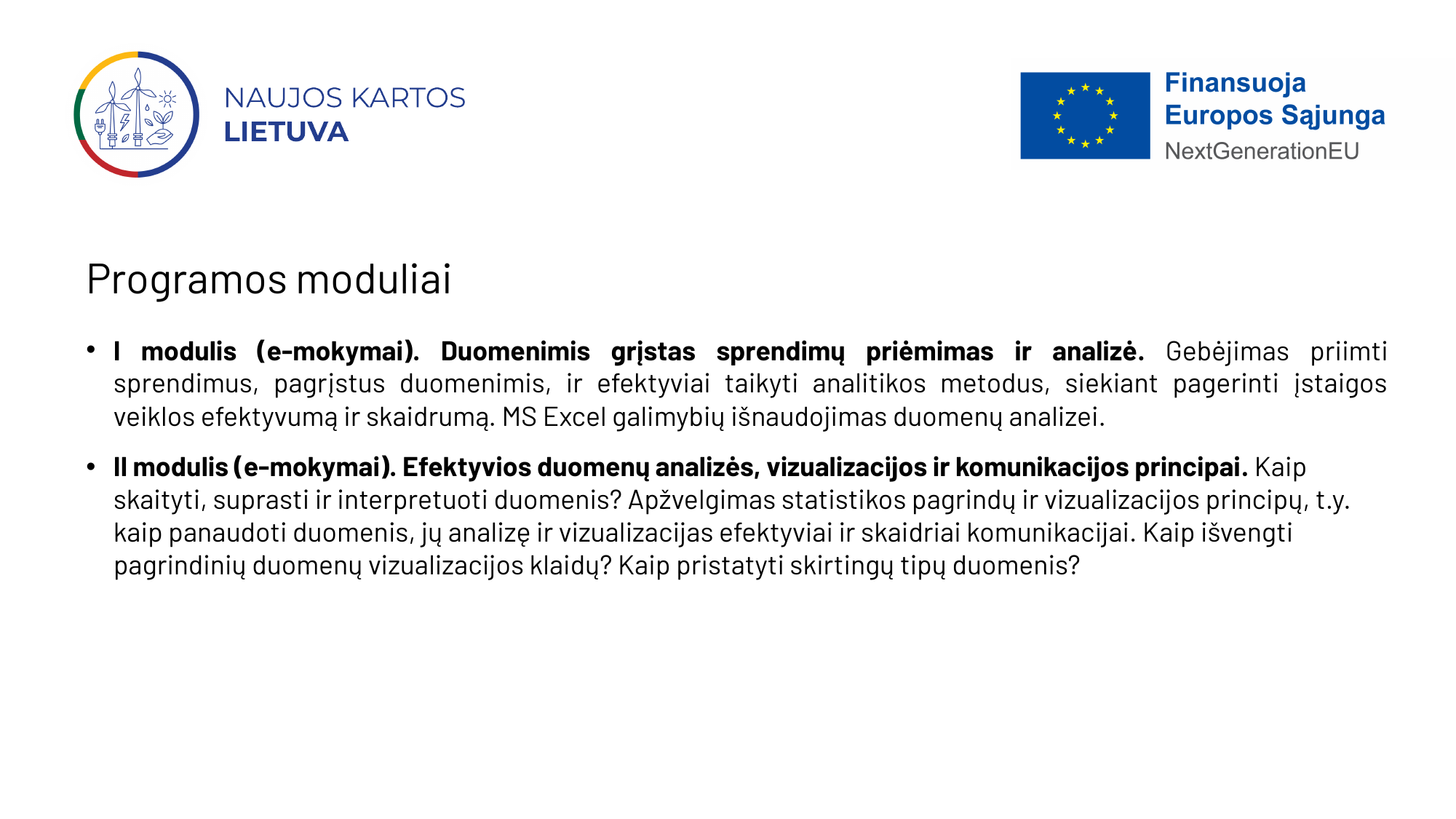

# Programos moduliai
I modulis (e-mokymai). Duomenimis grįstas sprendimų priėmimas ir analizė. Gebėjimas priimti sprendimus, pagrįstus duomenimis, ir efektyviai taikyti analitikos metodus, siekiant pagerinti įstaigos veiklos efektyvumą ir skaidrumą. MS Excel galimybių išnaudojimas duomenų analizei.
II modulis (e-mokymai). Efektyvios duomenų analizės, vizualizacijos ir komunikacijos principai. Kaip skaityti, suprasti ir interpretuoti duomenis? Apžvelgimas statistikos pagrindų ir vizualizacijos principų, t.y. kaip panaudoti duomenis, jų analizę ir vizualizacijas efektyviai ir skaidriai komunikacijai. Kaip išvengti pagrindinių duomenų vizualizacijos klaidų? Kaip pristatyti skirtingų tipų duomenis?